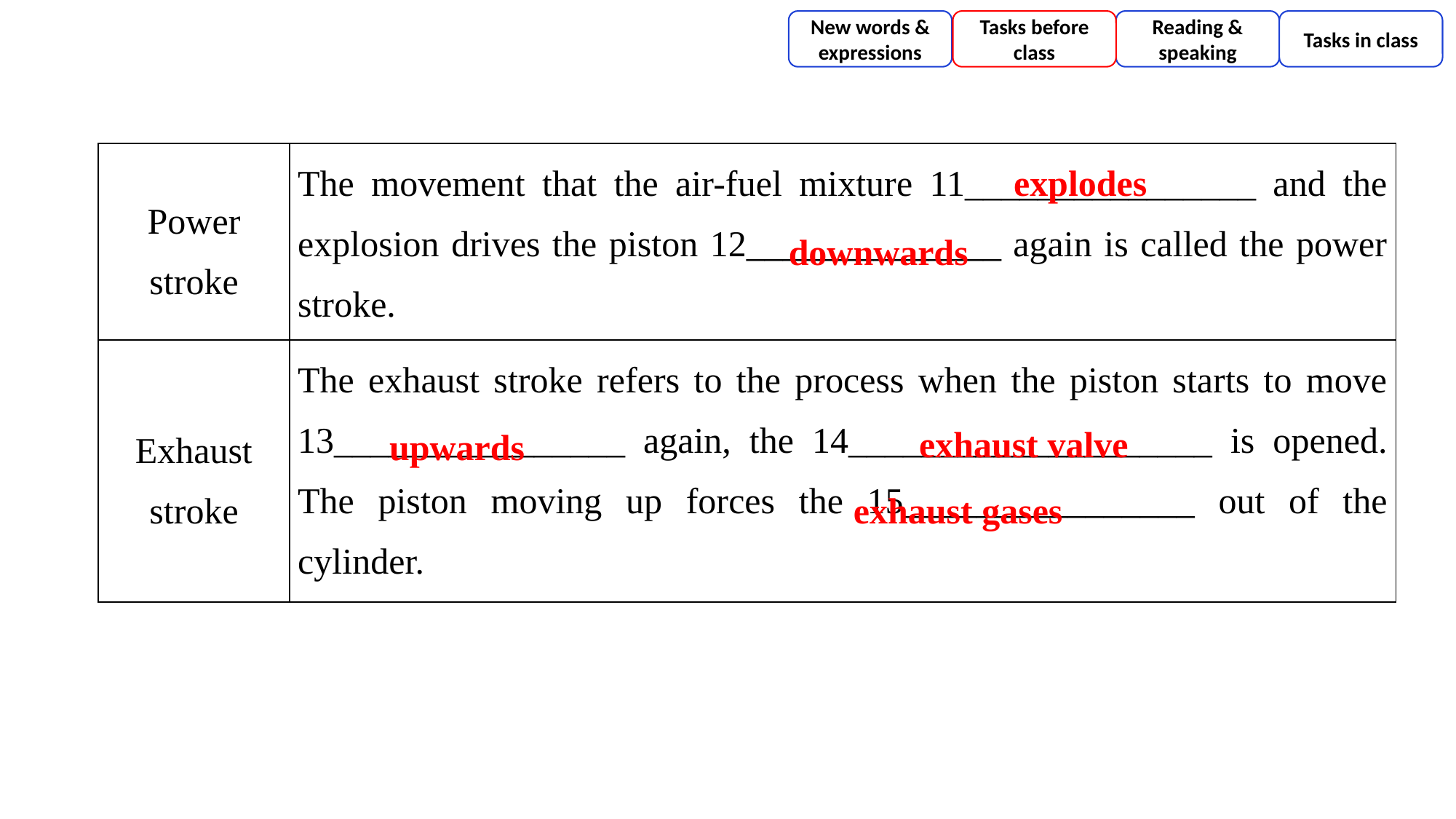

New words & expressions
Tasks before class
Reading & speaking
Tasks in class
| Power stroke | The movement that the air-fuel mixture 11\_\_\_\_\_\_\_\_\_\_\_\_\_\_\_\_ and the explosion drives the piston 12\_\_\_\_\_\_\_\_\_\_\_\_\_\_ again is called the power stroke. |
| --- | --- |
| Exhaust stroke | The exhaust stroke refers to the process when the piston starts to move 13\_\_\_\_\_\_\_\_\_\_\_\_\_\_\_\_ again, the 14\_\_\_\_\_\_\_\_\_\_\_\_\_\_\_\_\_\_\_\_ is opened. The piston moving up forces the 15\_\_\_\_\_\_\_\_\_\_\_\_\_\_\_\_ out of the cylinder. |
explodes
downwards
exhaust valve
upwards
exhaust gases